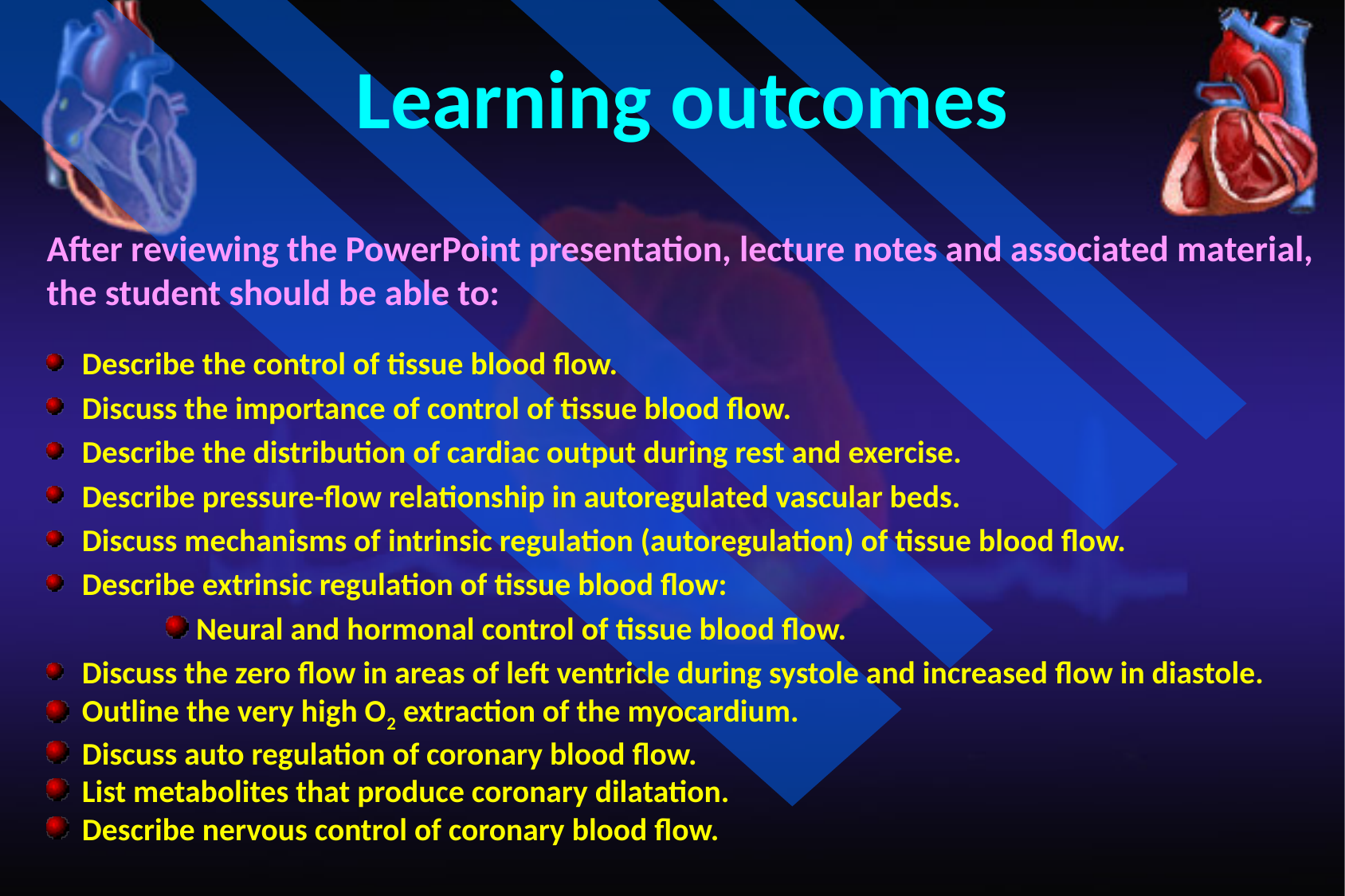

Learning outcomes
After reviewing the PowerPoint presentation, lecture notes and associated material, the student should be able to:
 Describe the control of tissue blood flow.
 Discuss the importance of control of tissue blood flow.
 Describe the distribution of cardiac output during rest and exercise.
 Describe pressure-flow relationship in autoregulated vascular beds.
 Discuss mechanisms of intrinsic regulation (autoregulation) of tissue blood flow.
 Describe extrinsic regulation of tissue blood flow:
Neural and hormonal control of tissue blood flow.
 Discuss the zero flow in areas of left ventricle during systole and increased flow in diastole.
 Outline the very high O2 extraction of the myocardium.
 Discuss auto regulation of coronary blood flow.
 List metabolites that produce coronary dilatation.
 Describe nervous control of coronary blood flow.